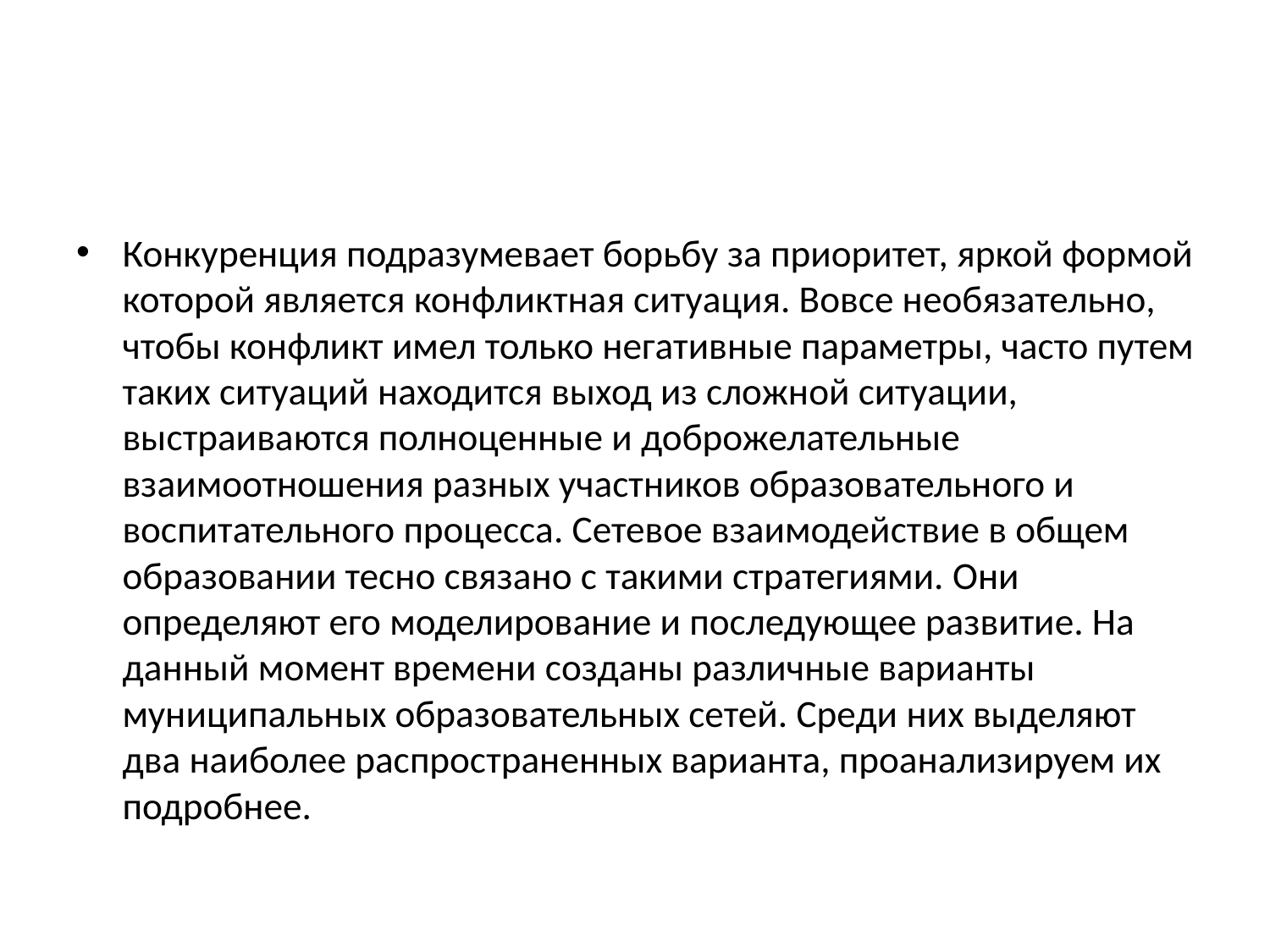

#
Конкуренция подразумевает борьбу за приоритет, яркой формой которой является конфликтная ситуация. Вовсе необязательно, чтобы конфликт имел только негативные параметры, часто путем таких ситуаций находится выход из сложной ситуации, выстраиваются полноценные и доброжелательные взаимоотношения разных участников образовательного и воспитательного процесса. Сетевое взаимодействие в общем образовании тесно связано с такими стратегиями. Они определяют его моделирование и последующее развитие. На данный момент времени созданы различные варианты муниципальных образовательных сетей. Среди них выделяют два наиболее распространенных варианта, проанализируем их подробнее.